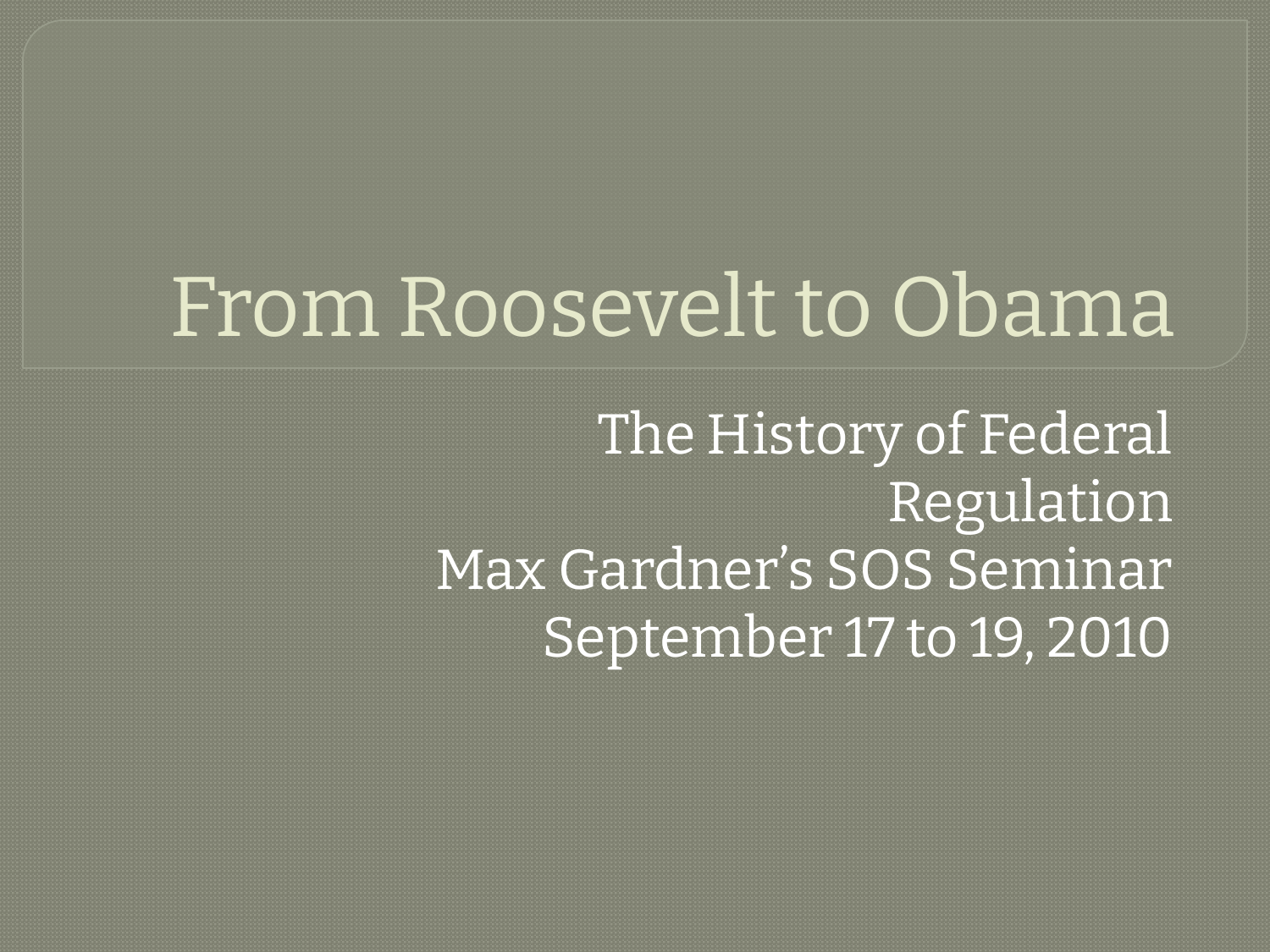

# From Roosevelt to Obama
The History of Federal Regulation
Max Gardner’s SOS Seminar
September 17 to 19, 2010